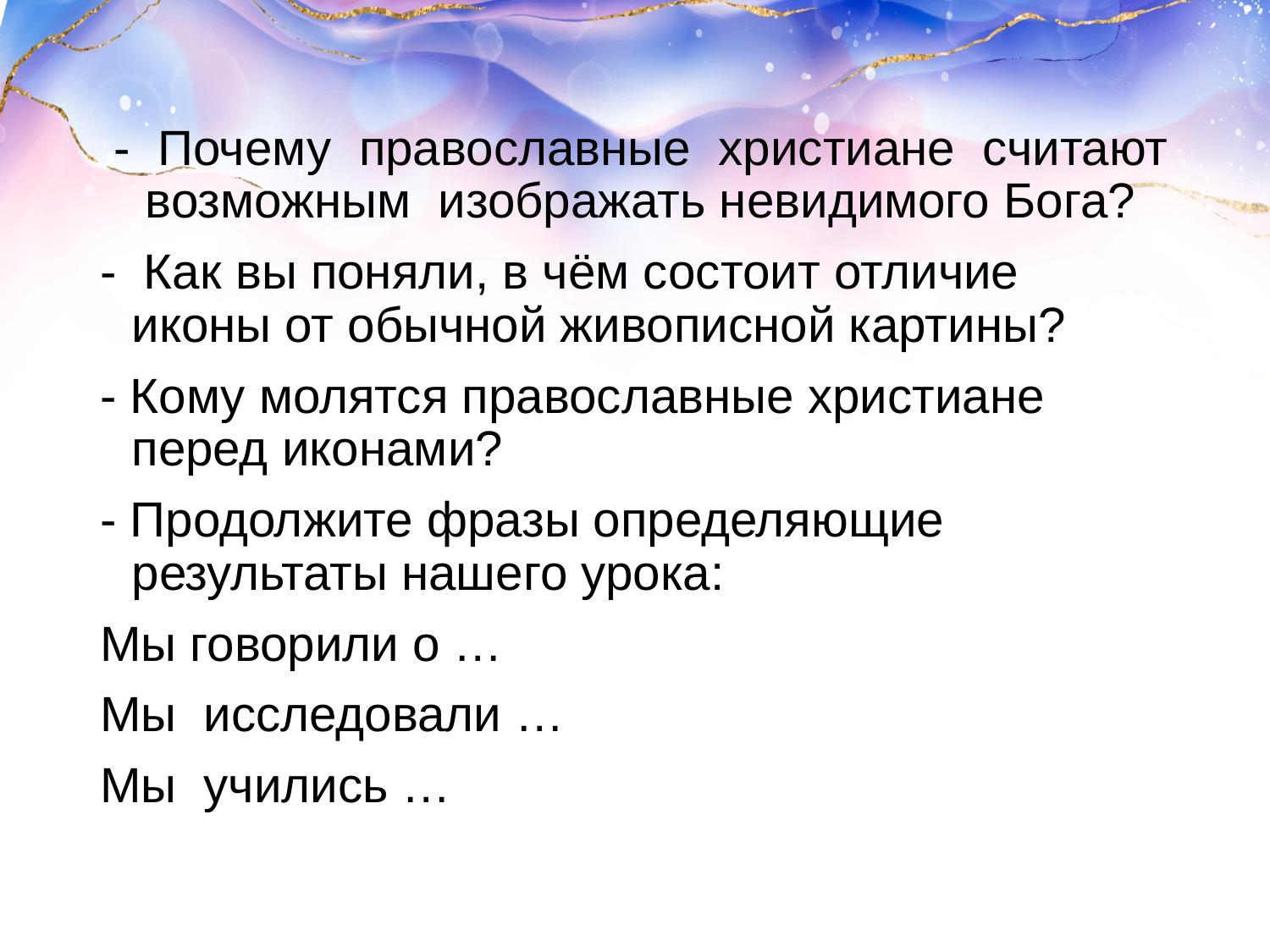

#
 -  Почему  православные  христиане  считают  возможным  изображать невидимого Бога?
-  Как вы поняли, в чём состоит отличие иконы от обычной живописной картины?
- Кому молятся православные христиане перед иконами?
- Продолжите фразы определяющие результаты нашего урока:
Мы говорили о …
Мы  исследовали …
Мы  учились …